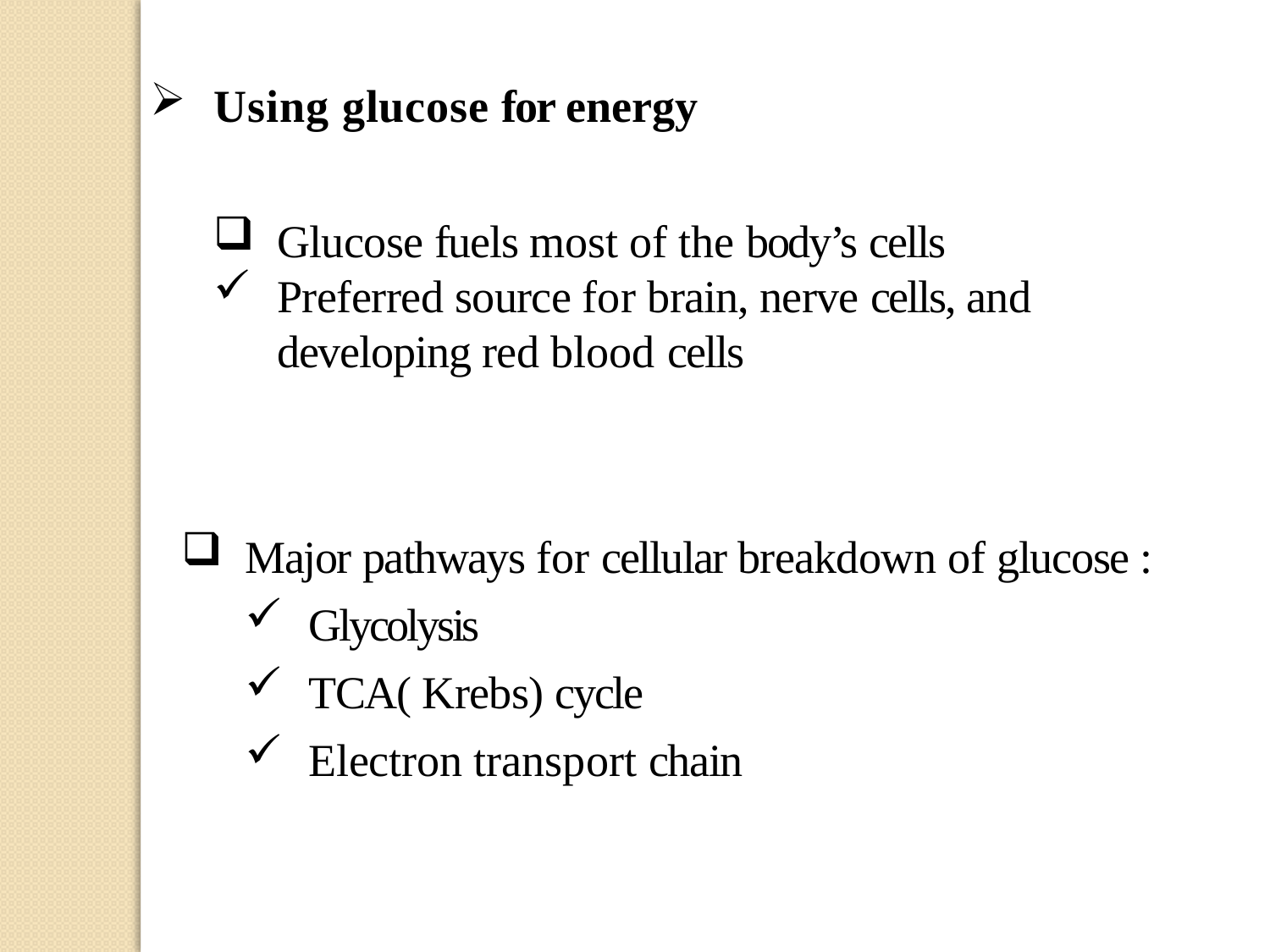

Using glucose for energy

Glucose fuels most of the body’s cells
Preferred source for brain, nerve cells, and  developing red blood cells
Major pathways for cellular breakdown of glucose :
Glycolysis
TCA( Krebs) cycle
Electron transport chain